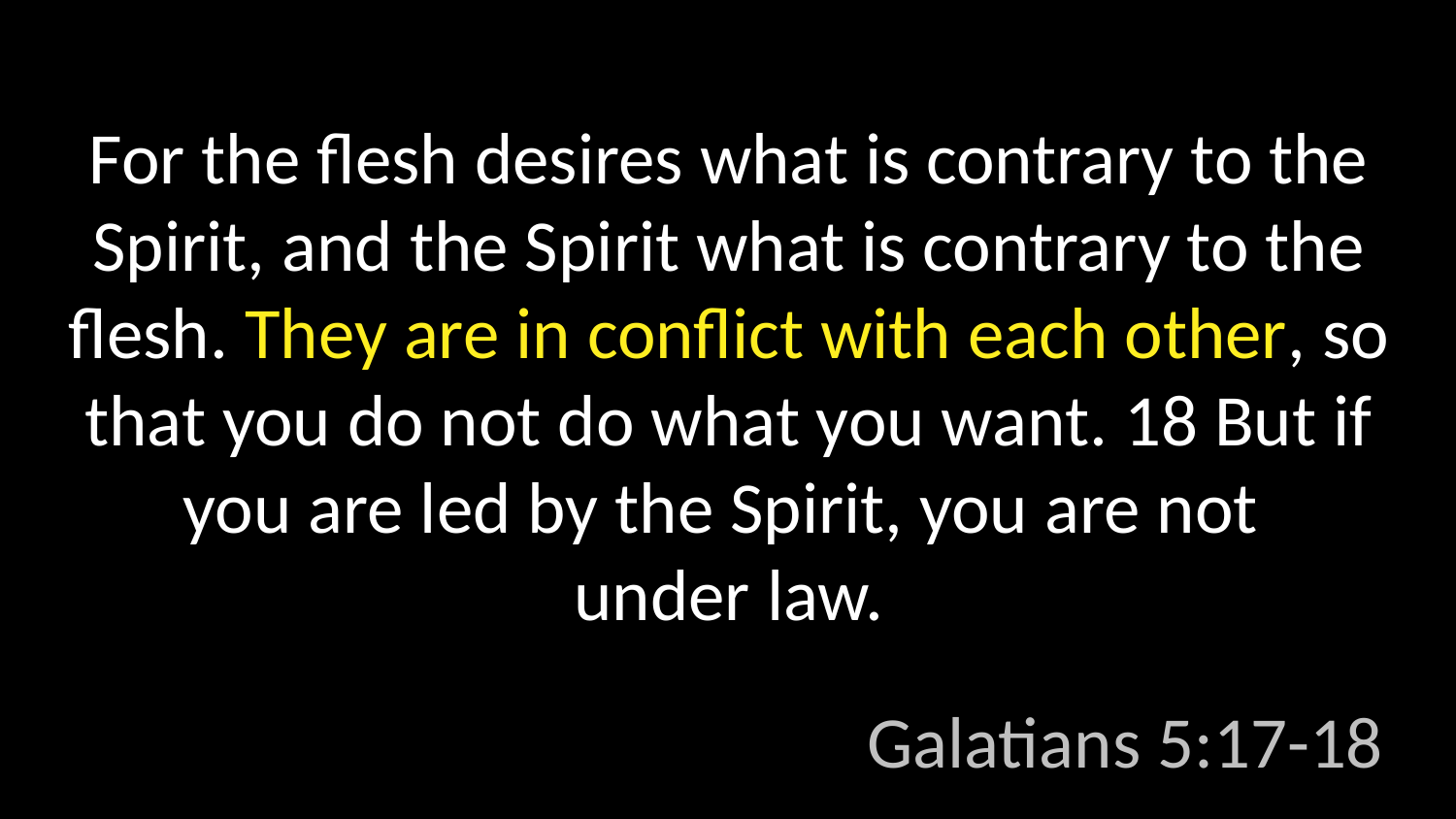

For the flesh desires what is contrary to the Spirit, and the Spirit what is contrary to the flesh. They are in conflict with each other, so that you do not do what you want. 18 But if you are led by the Spirit, you are not
under law.
Galatians 5:17-18